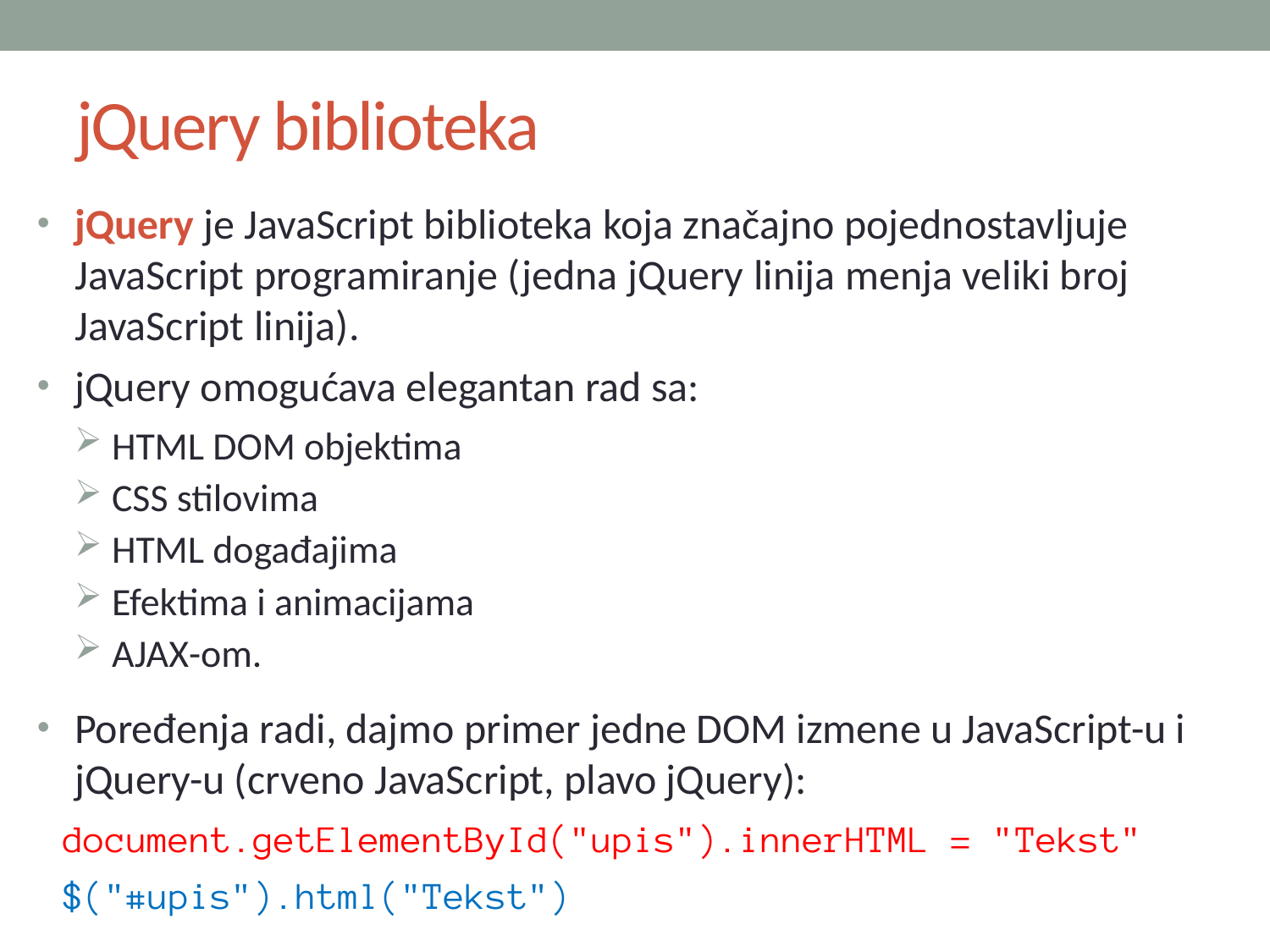

# jQuery biblioteka
jQuery je JavaScript biblioteka koja značajno pojednostavljuje JavaScript programiranje (jedna jQuery linija menja veliki broj JavaScript linija).
jQuery omogućava elegantan rad sa:
HTML DOM objektima
CSS stilovima
HTML događajima
Efektima i animacijama
AJAX-om.
Poređenja radi, dajmo primer jedne DOM izmene u JavaScript-u i jQuery-u (crveno JavaScript, plavo jQuery):
document.getElementById("upis").innerHTML = "Tekst"
$("#upis").html("Tekst")